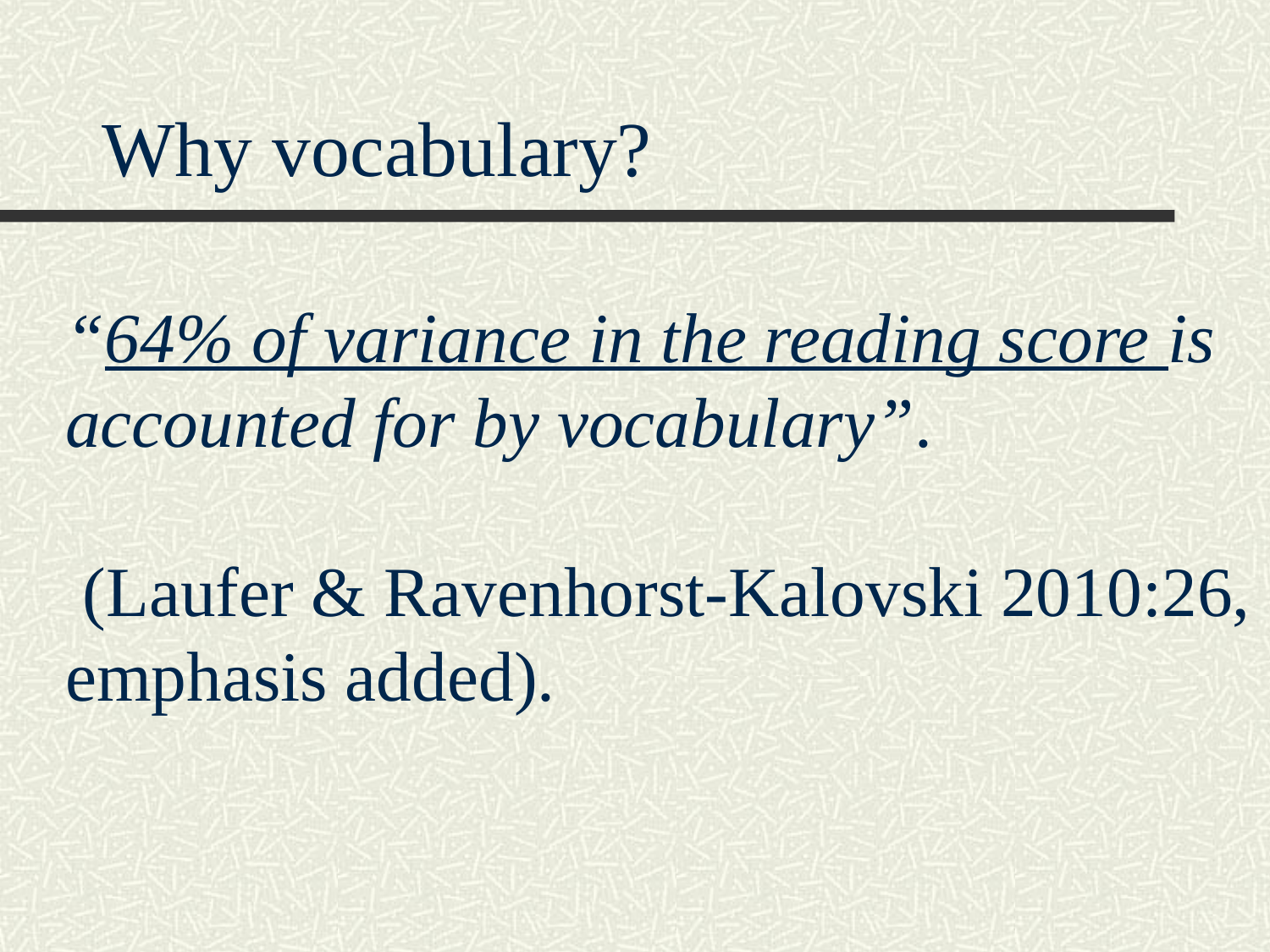

# Why vocabulary?
“64% of variance in the reading score is accounted for by vocabulary”.

 (Laufer & Ravenhorst-Kalovski 2010:26, emphasis added).